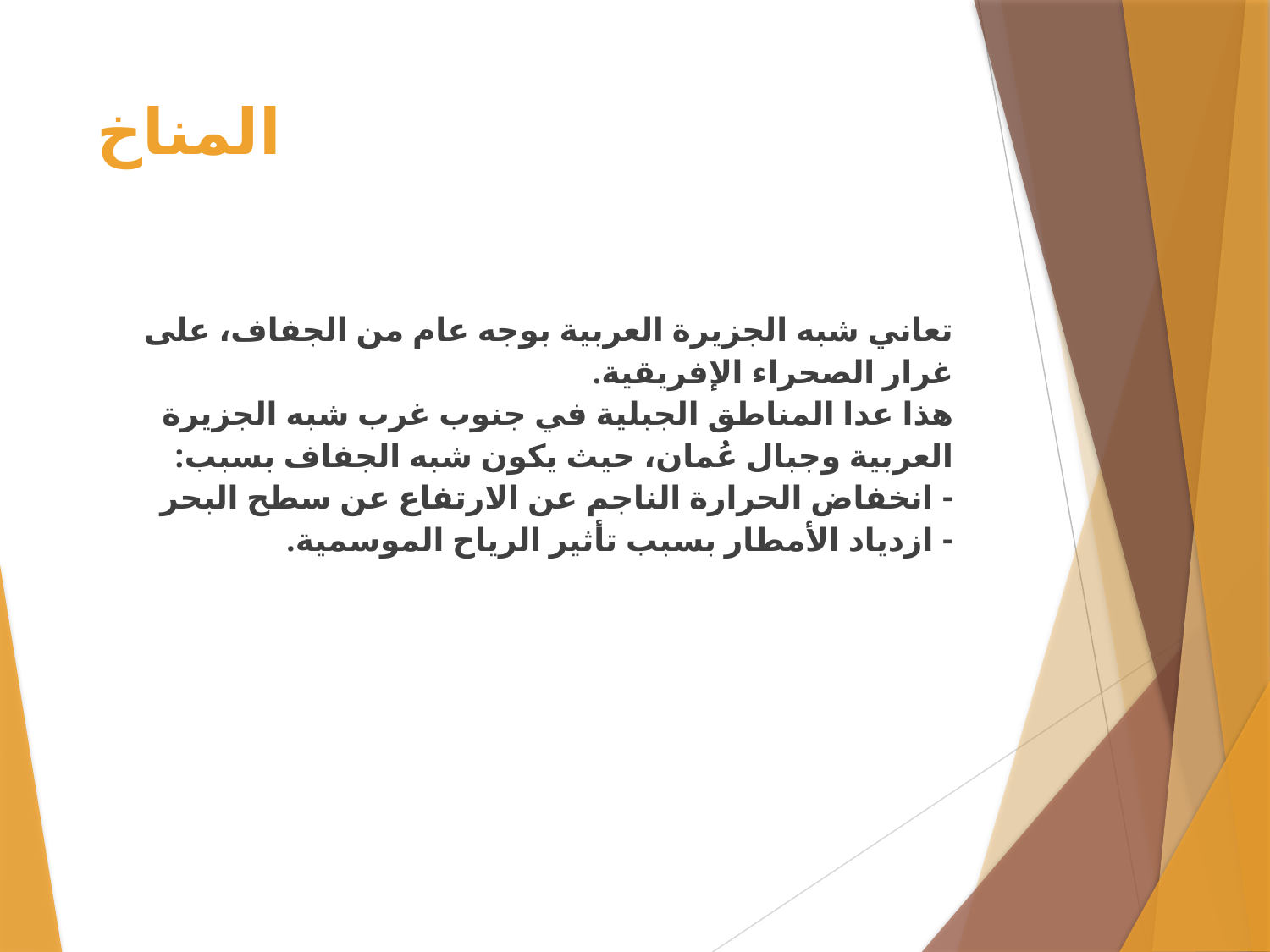

# المناخ
تعاني شبه الجزيرة العربية بوجه عام من الجفاف، على غرار الصحراء الإفريقية.
هذا عدا المناطق الجبلية في جنوب غرب شبه الجزيرة العربية وجبال عُمان، حيث يكون شبه الجفاف بسبب:
- انخفاض الحرارة الناجم عن الارتفاع عن سطح البحر
- ازدياد الأمطار بسبب تأثير الرياح الموسمية.